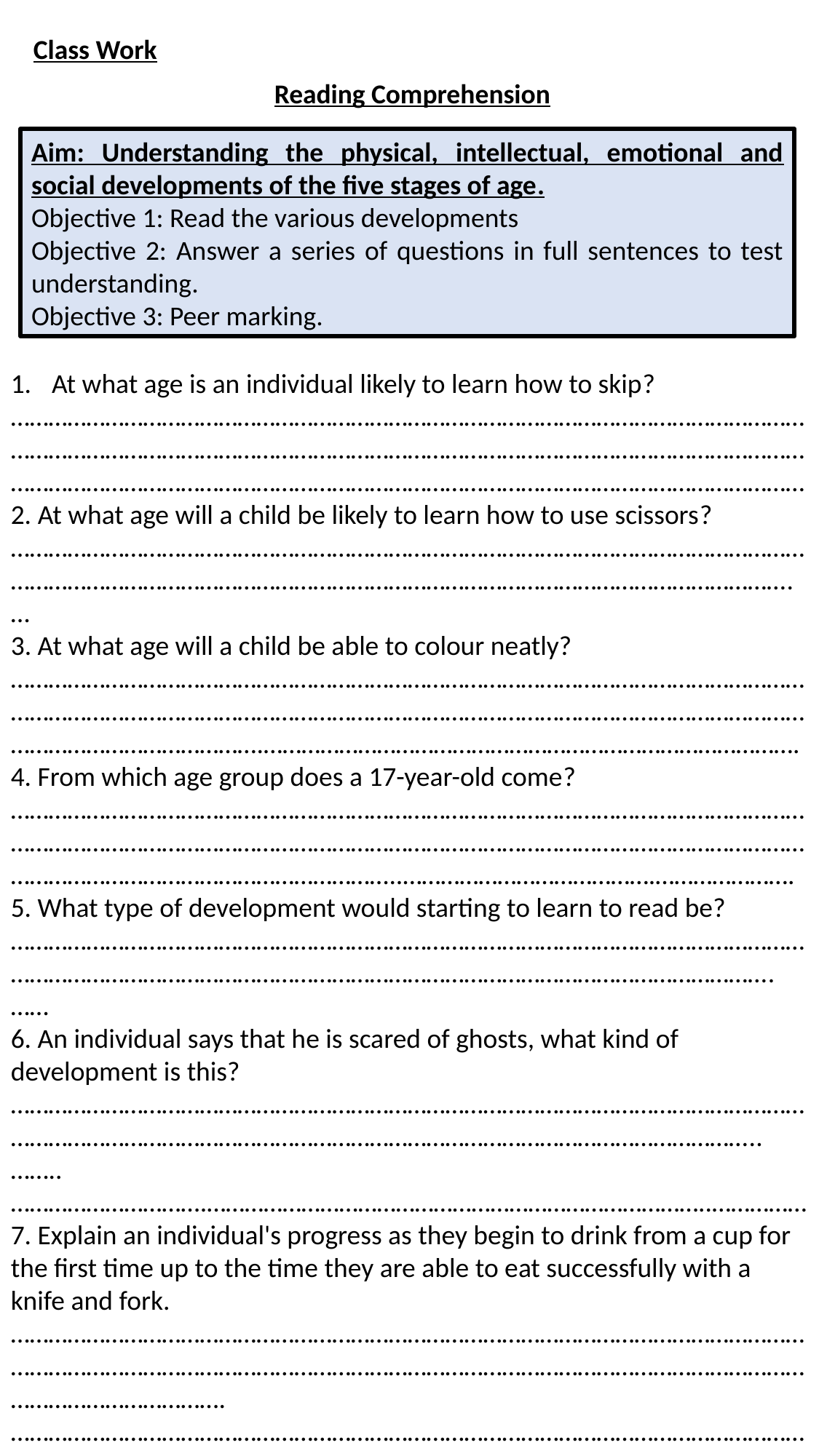

Class Work
Reading Comprehension
Aim: Understanding the physical, intellectual, emotional and social developments of the five stages of age.
Objective 1: Read the various developments
Objective 2: Answer a series of questions in full sentences to test understanding.
Objective 3: Peer marking.
At what age is an individual likely to learn how to skip?
………………………………………………………………………………………………………………………………………………………………………………………………………………………………………………………………………………………………………………………………………………
2. At what age will a child be likely to learn how to use scissors?
…………………………………………………………………………………………………………………………………………………………………………………………………………………………….…
3. At what age will a child be able to colour neatly?
………………………………………………………………………………………………………………………………………………………………………………………………………………………………………………………………….………………………………………………………………………….
4. From which age group does a 17-year-old come?
……………………………………………………………………………………………………………………………………………………………………………………………………………………………………………………………………………………..………………………………….………………….
5. What type of development would starting to learn to read be?
………………………………………………………………………………………………………………………………………………………………………………………………………………………….……
6. An individual says that he is scared of ghosts, what kind of development is this?
………………………………………………………………………………………………………………………………………………………………………………………………………………………..……..
………………………….……………………………………………………………………..……………
7. Explain an individual's progress as they begin to drink from a cup for the first time up to the time they are able to eat successfully with a knife and fork.
…………………………………………………………………………………………………………………………………………………………………………………………………………………………………………………………….………………………………………………………………………………………………………………………………………………………………………………………….................................................................................................................................................................................................................................................